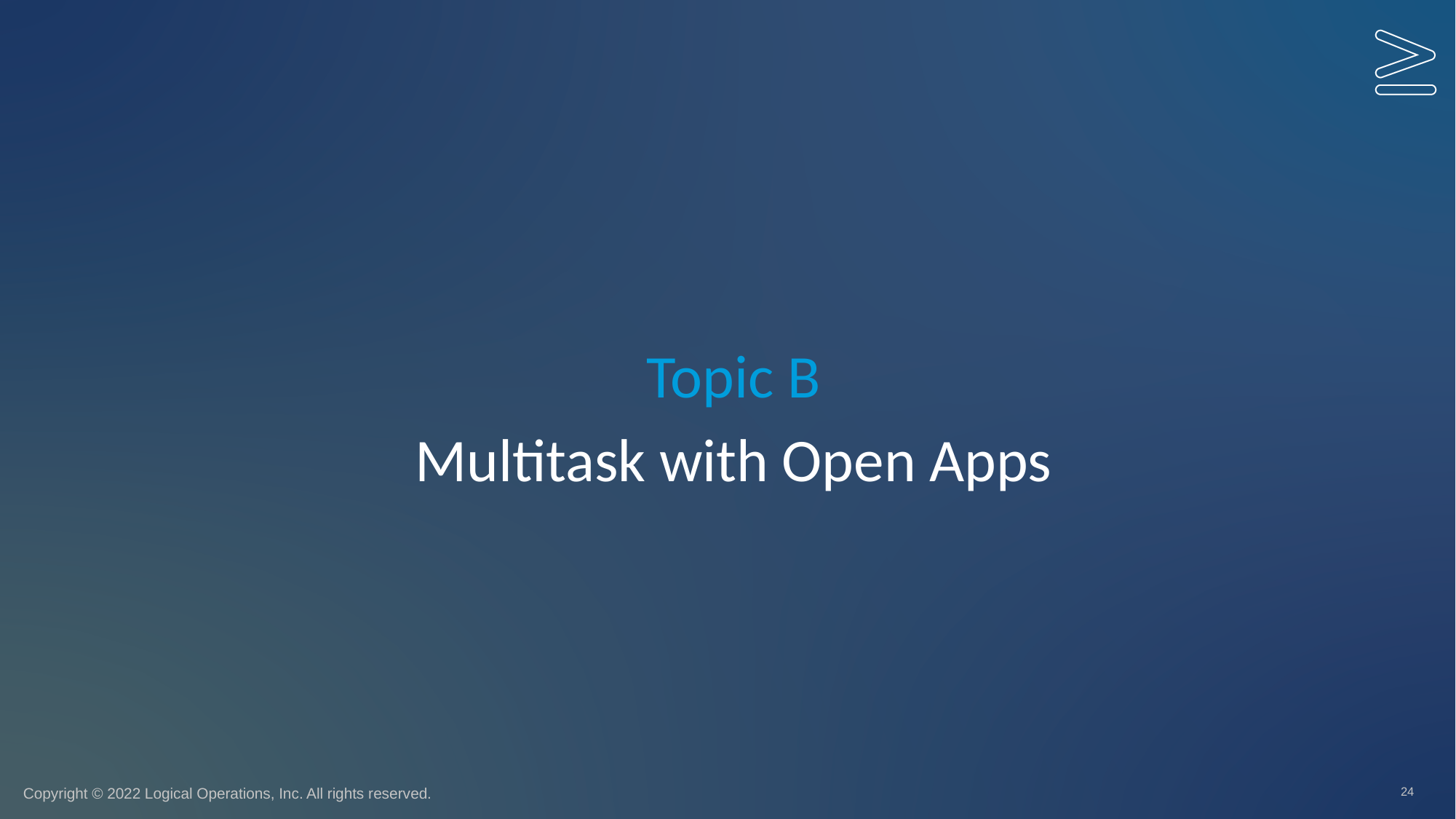

Topic B
# Multitask with Open Apps
24